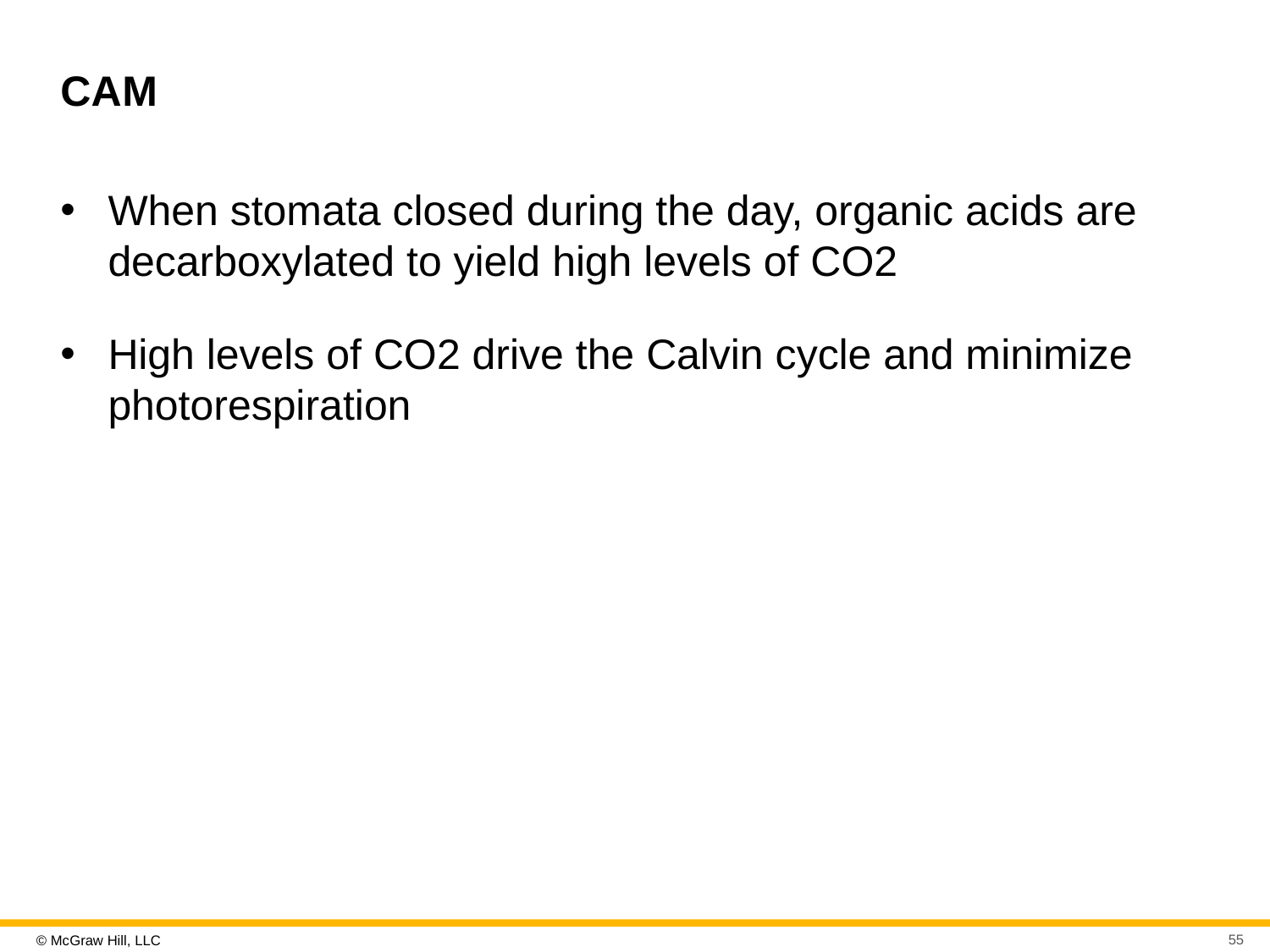

# C A M
When stomata closed during the day, organic acids are decarboxylated to yield high levels of CO2
High levels of CO2 drive the Calvin cycle and minimize photorespiration
55